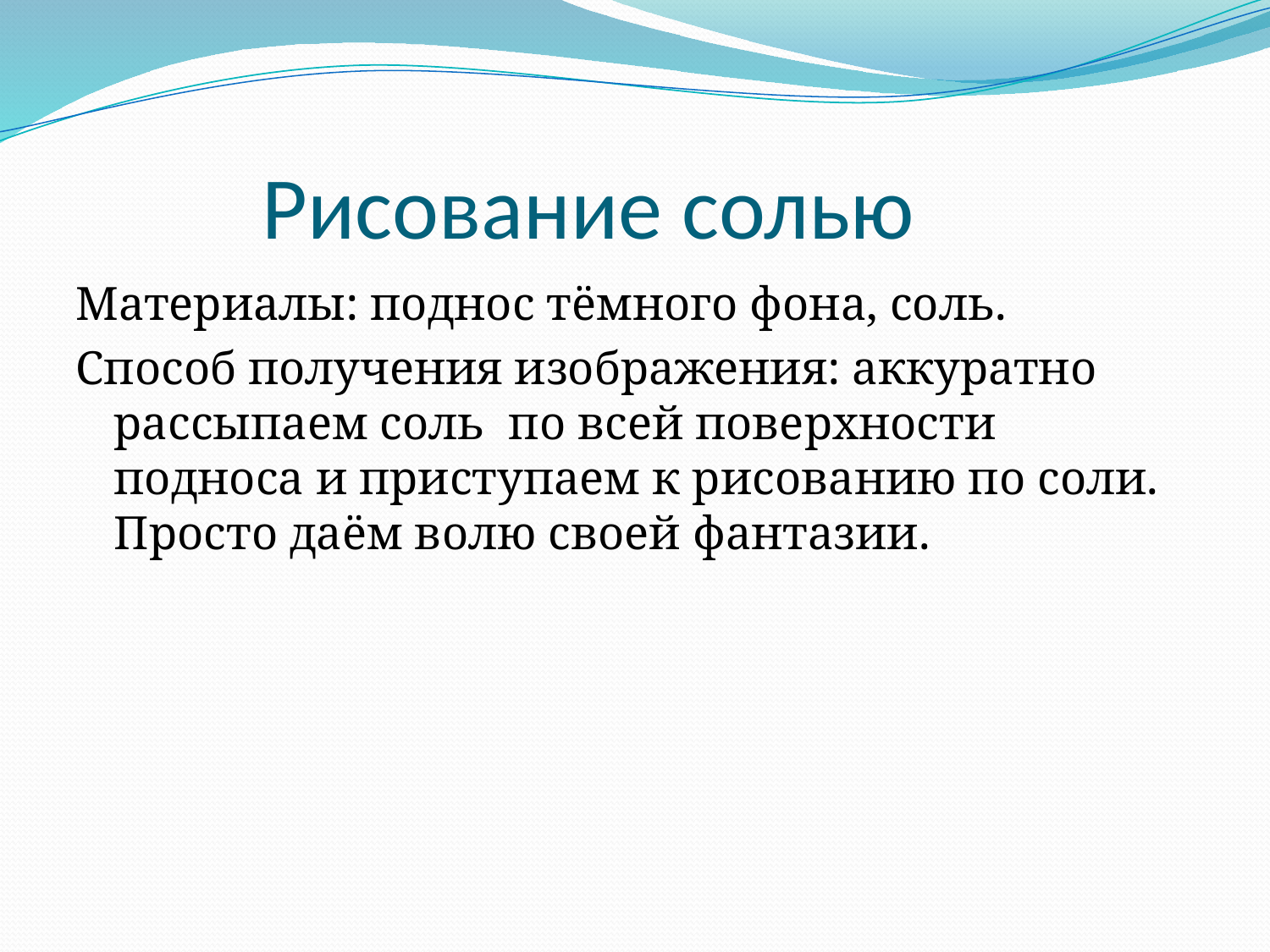

# Рисование солью
Материалы: поднос тёмного фона, соль.
Способ получения изображения: аккуратно рассыпаем соль  по всей поверхности подноса и приступаем к рисованию по соли. Просто даём волю своей фантазии.